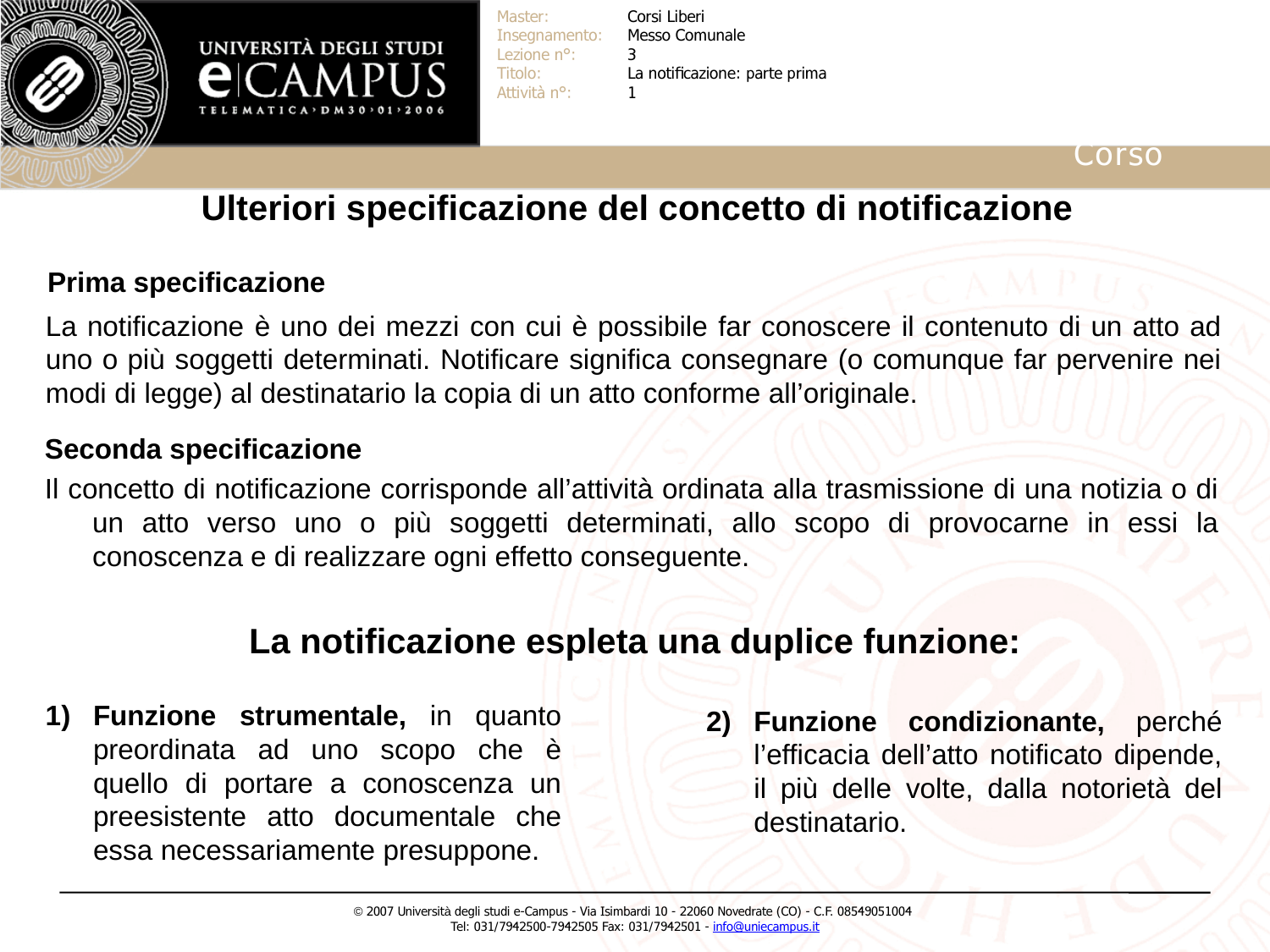

# Ulteriori specificazione del concetto di notificazione
Prima specificazione
La notificazione è uno dei mezzi con cui è possibile far conoscere il contenuto di un atto ad uno o più soggetti determinati. Notificare significa consegnare (o comunque far pervenire nei modi di legge) al destinatario la copia di un atto conforme all’originale.
Seconda specificazione
Il concetto di notificazione corrisponde all’attività ordinata alla trasmissione di una notizia o di un atto verso uno o più soggetti determinati, allo scopo di provocarne in essi la conoscenza e di realizzare ogni effetto conseguente.

La notificazione espleta una duplice funzione:
Funzione strumentale, in quanto preordinata ad uno scopo che è quello di portare a conoscenza un preesistente atto documentale che essa necessariamente presuppone.
Funzione condizionante, perché l’efficacia dell’atto notificato dipende, il più delle volte, dalla notorietà del destinatario.